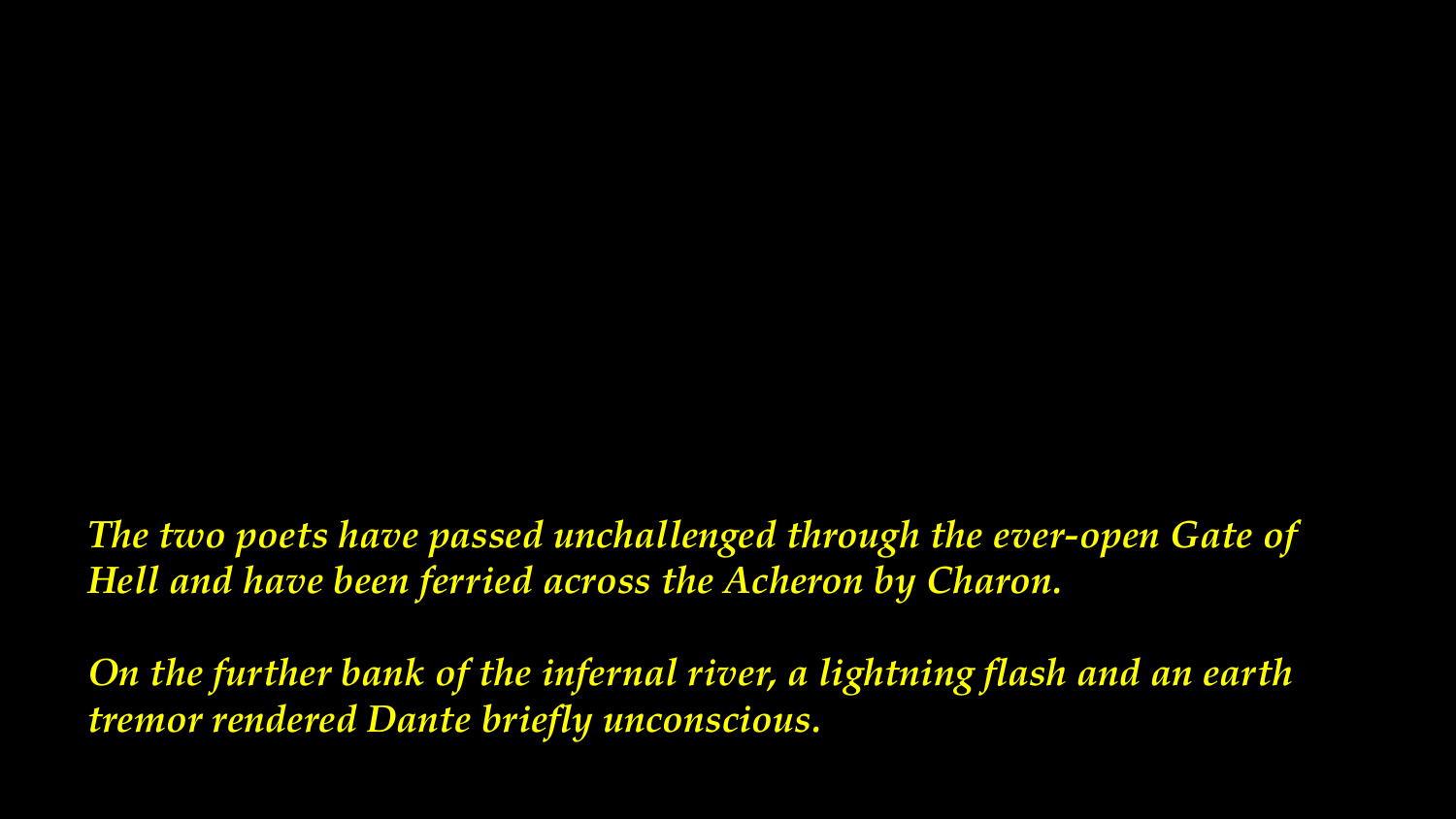

# The two poets have passed unchallenged through the ever-open Gate of Hell and have been ferried across the Acheron by Charon. On the further bank of the infernal river, a lightning flash and an earth tremor rendered Dante briefly unconscious.